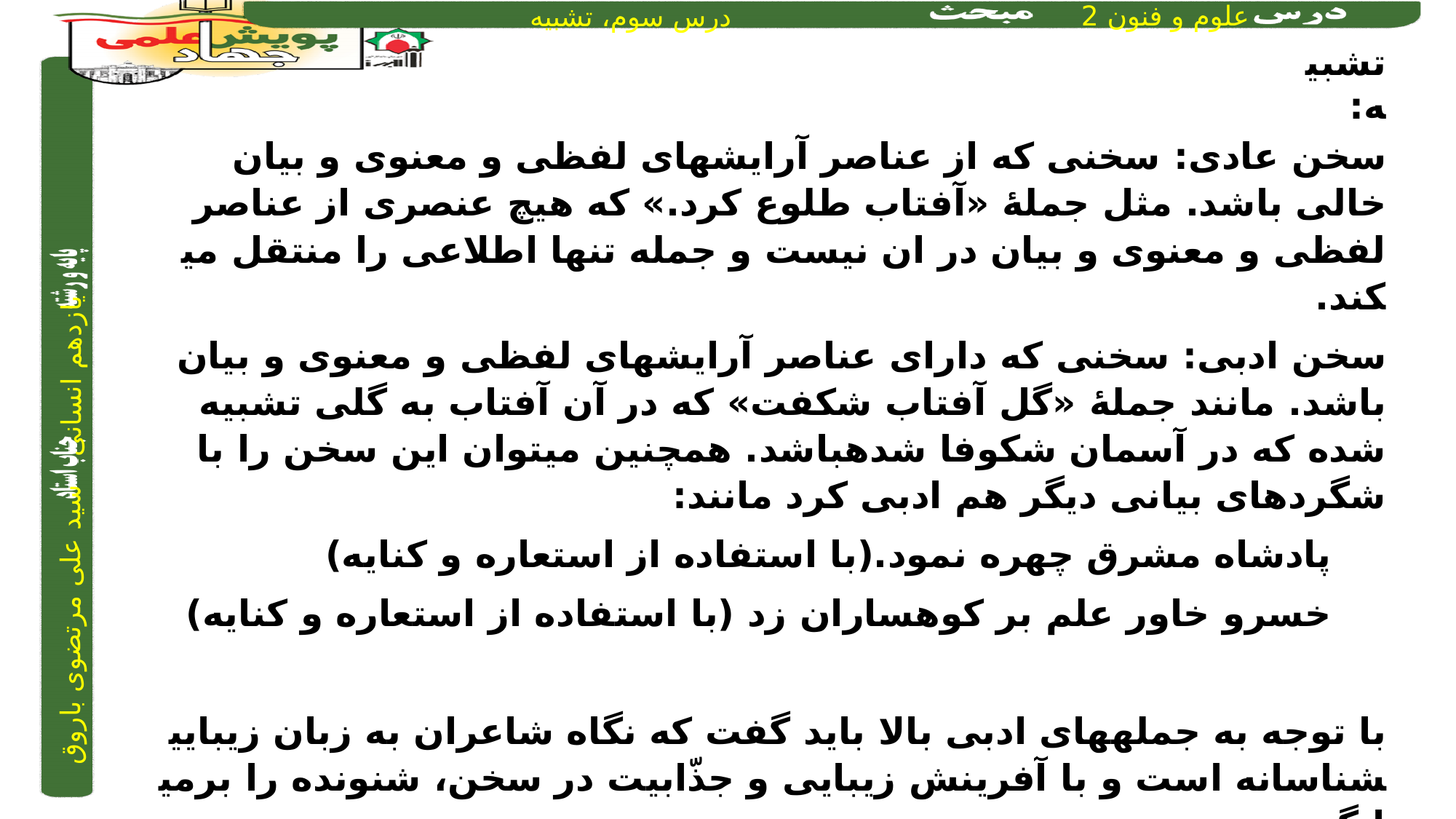

تشبیه:
سخن عادی: سخنی که از عناصر آرایش­های لفظی و معنوی و بیان خالی باشد. مثل جملۀ «آفتاب طلوع کرد.» که هیچ عنصری از عناصر لفظی و معنوی و بیان در ان نیست و جمله تنها اطلاعی را منتقل می­کند.
سخن ادبی: سخنی که دارای عناصر آرایش­های لفظی و معنوی و بیان باشد. مانند جملۀ «گل آفتاب شکفت» که در آن آفتاب به گلی تشبیه شده که در آسمان شکوفا شده­باشد. همچنین می­توان این سخن را با شگردهای بیانی دیگر هم ادبی کرد مانند:
پادشاه مشرق چهره نمود.(با استفاده از استعاره و کنایه)
خسرو خاور علم بر کوهساران زد (با استفاده از استعاره و کنایه)

با توجه به جمله­های ادبی بالا باید گفت که نگاه شاعران به زبان زیبایی­شناسانه است و با آفرینش زیبایی و جذّابیت در سخن، شنونده را برمی­انگیزند.